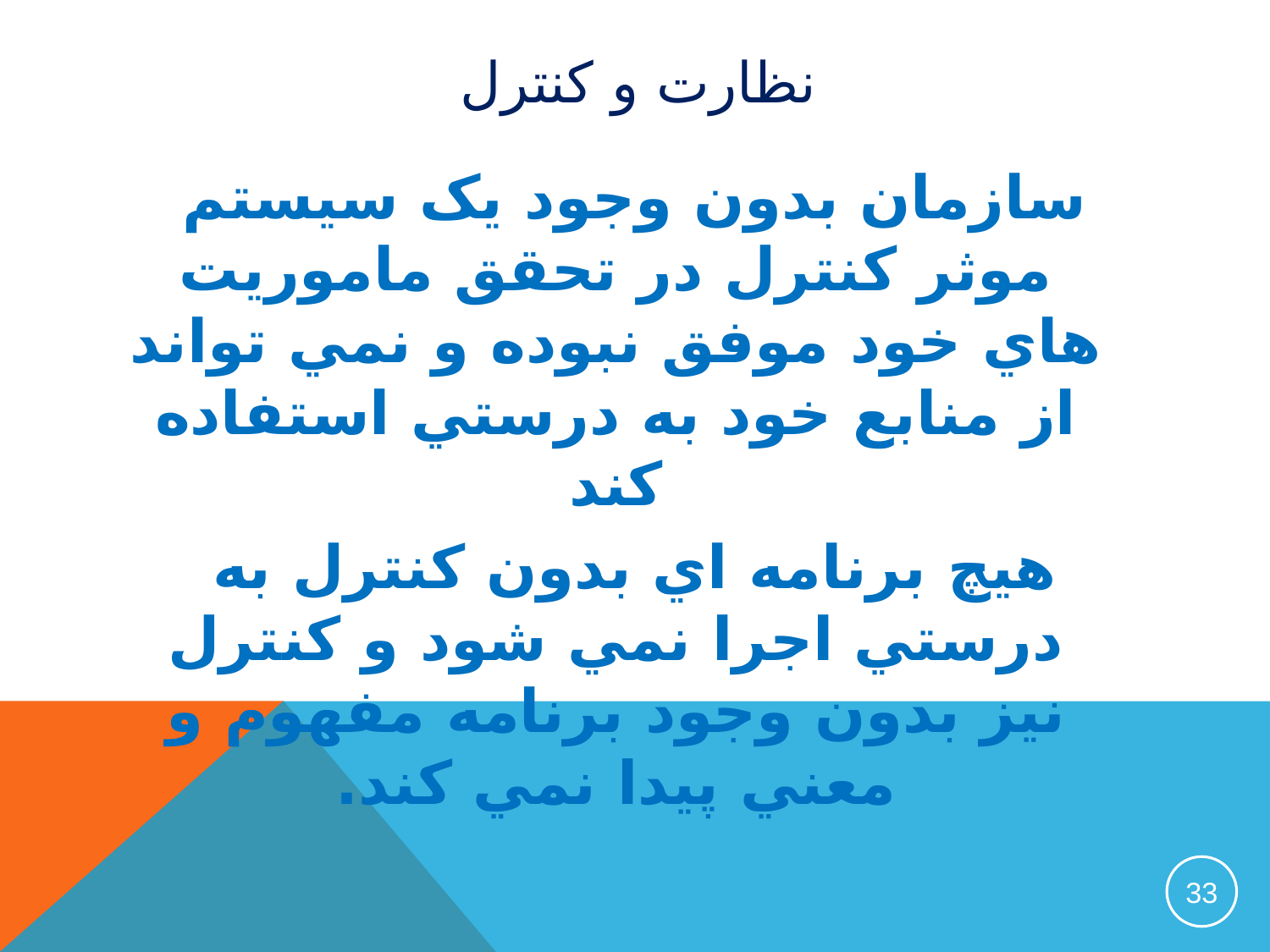

# نظارت و کنترل
سازمان بدون وجود يک سيستم موثر کنترل در تحقق ماموريت هاي خود موفق نبوده و نمي تواند از منابع خود به درستي استفاده کند
هيچ برنامه اي بدون کنترل به درستي اجرا نمي شود و کنترل نيز بدون وجود برنامه مفهوم و معني پيدا نمي کند.

33